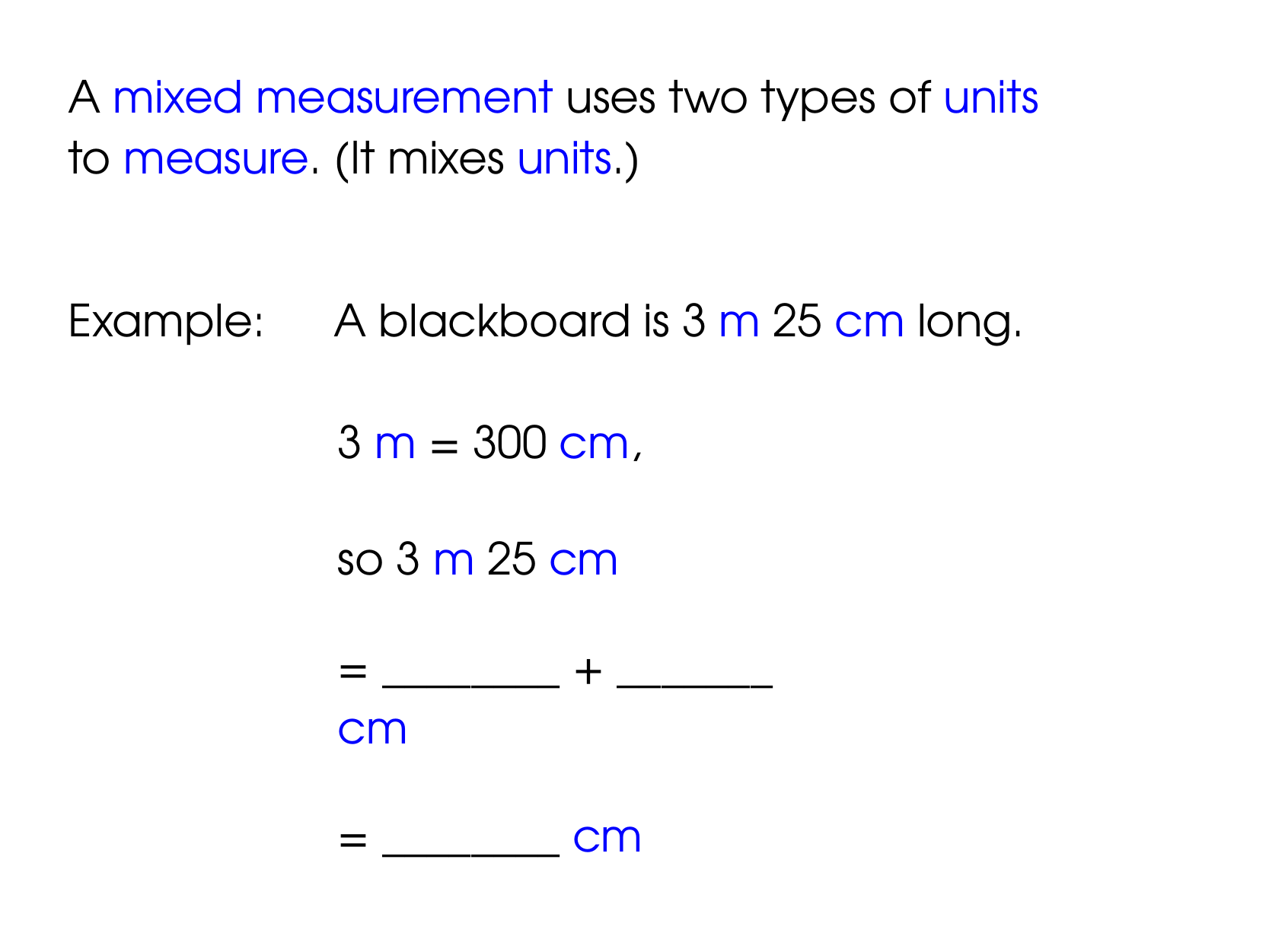

A mixed measurement uses two types of units
to measure. (It mixes units.)
Example:	   A blackboard is 3 m 25 cm long.
3 m = 300 cm,
so 3 m 25 cm
= ________ + _______ cm
= ________ cm